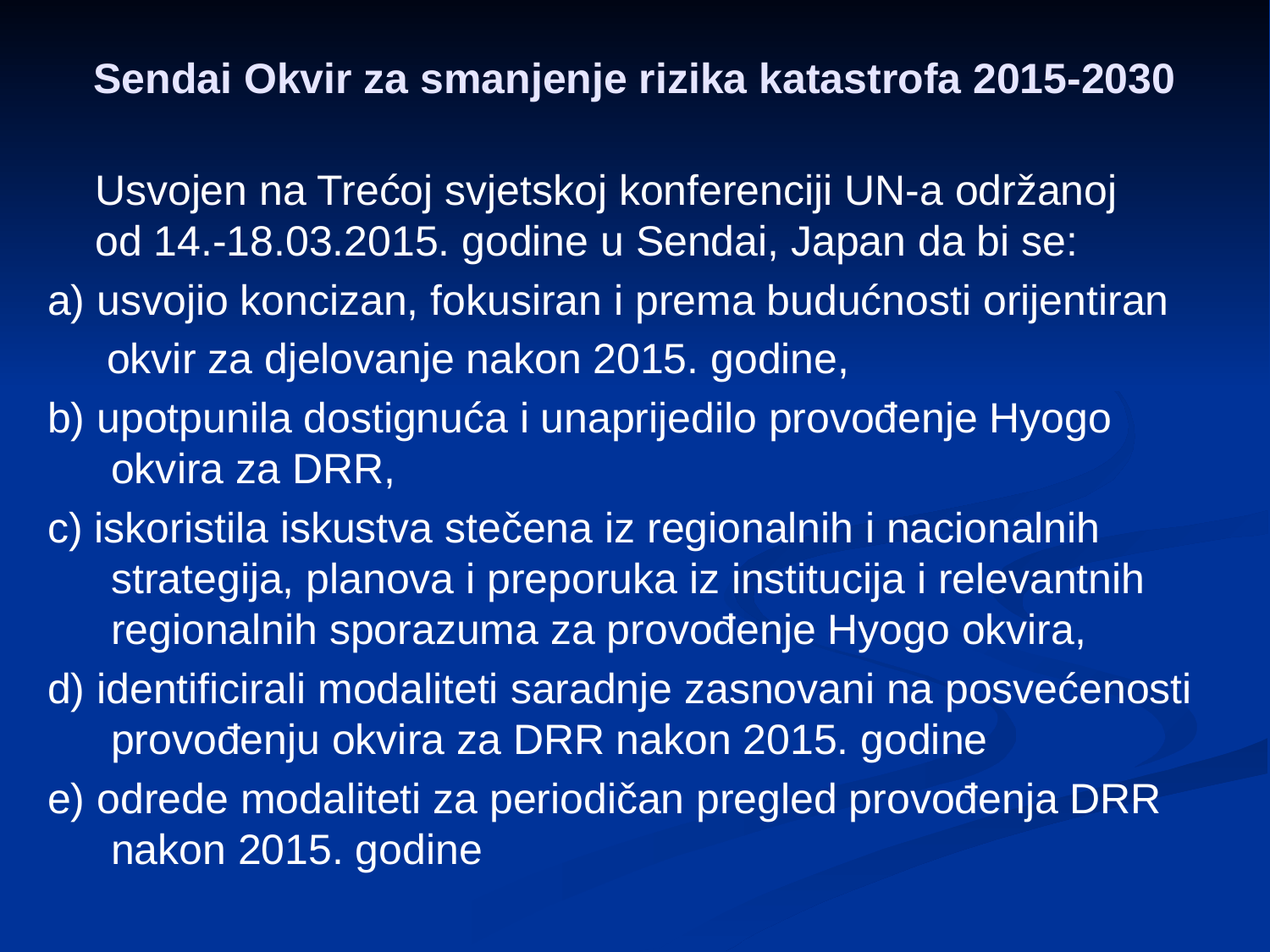

# Sendai Okvir za smanjenje rizika katastrofa 2015-2030
    Usvojen na Trećoj svjetskoj konferenciji UN-a održanoj        od 14.-18.03.2015. godine u Sendai, Japan da bi se:
a) usvojio koncizan, fokusiran i prema budućnosti orijentiran
     okvir za djelovanje nakon 2015. godine,
b) upotpunila dostignuća i unaprijedilo provođenje Hyogo okvira za DRR,
c) iskoristila iskustva stečena iz regionalnih i nacionalnih strategija, planova i preporuka iz institucija i relevantnih regionalnih sporazuma za provođenje Hyogo okvira,
d) identificirali modaliteti saradnje zasnovani na posvećenosti provođenju okvira za DRR nakon 2015. godine
e) odrede modaliteti za periodičan pregled provođenja DRR nakon 2015. godine